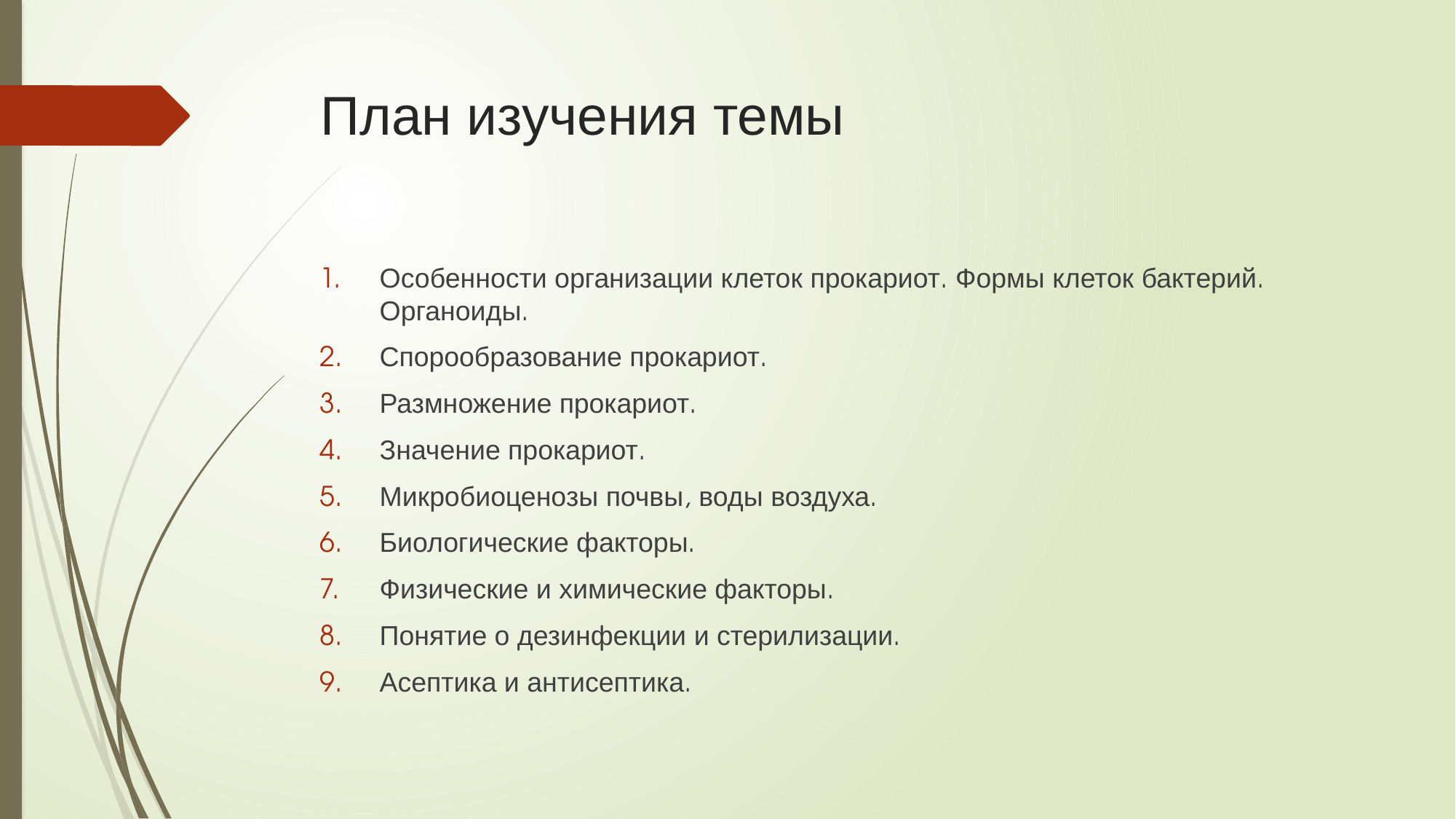

# План изучения темы
Особенности организации клеток прокариот. Формы клеток бактерий. Органоиды.
Спорообразование прокариот.
Размножение прокариот.
Значение прокариот.
Микробиоценозы почвы, воды воздуха.
Биологические факторы.
Физические и химические факторы.
Понятие о дезинфекции и стерилизации.
Асептика и антисептика.